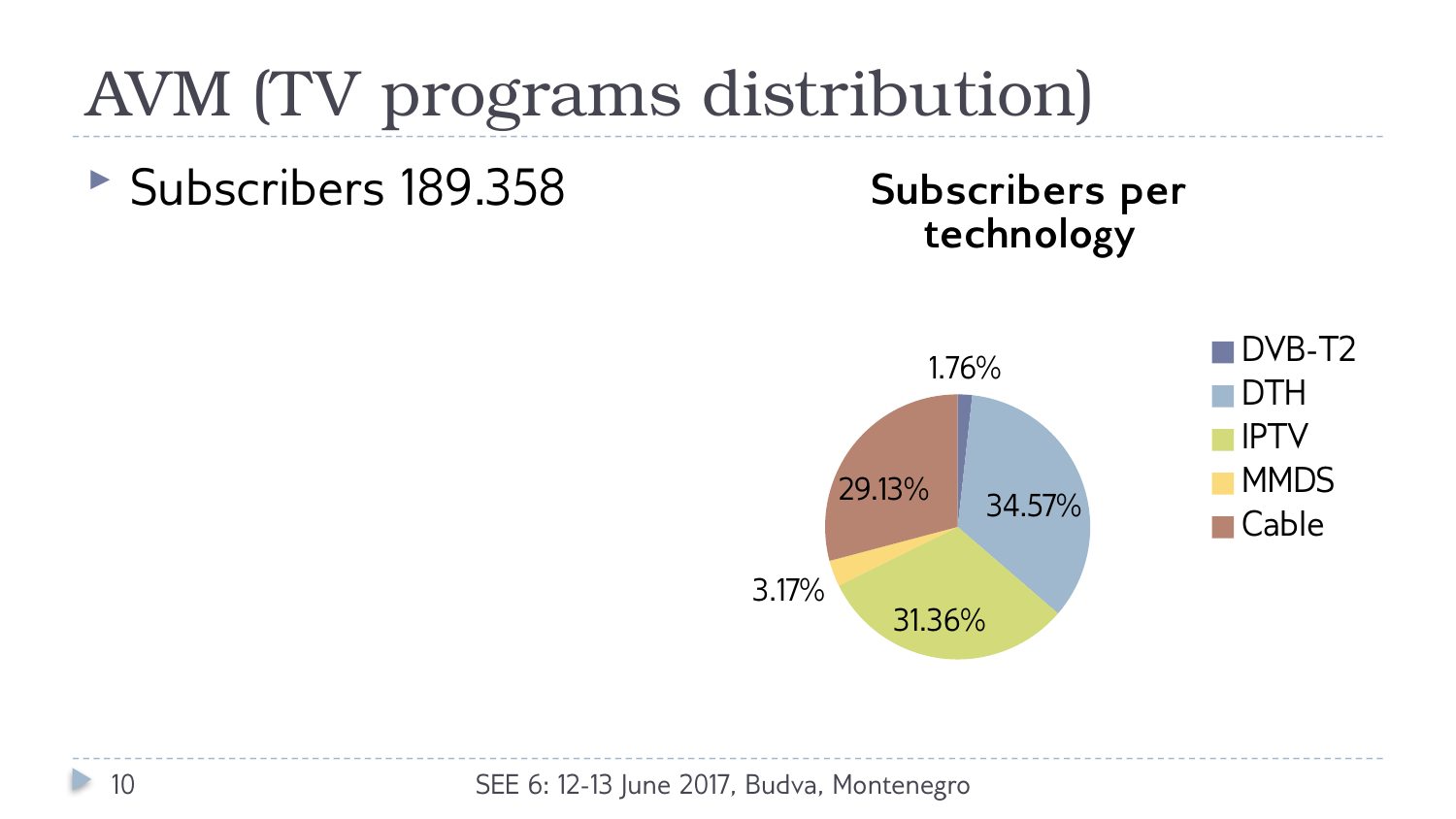

# AVM (TV programs distribution)

### Chart: Subscribers per technology

| Category | users per tehnology |
|---|---|
| DVB-T2 | 0.0176 |
| DTH | 0.3457 |
| IPTV | 0.3136000000000003 |
| MMDS | 0.031700000000000006 |
| Cable | 0.29130000000000056 |
Subscribers 189.358

10
SEE 6: 12-13 June 2017, Budva, Montenegro